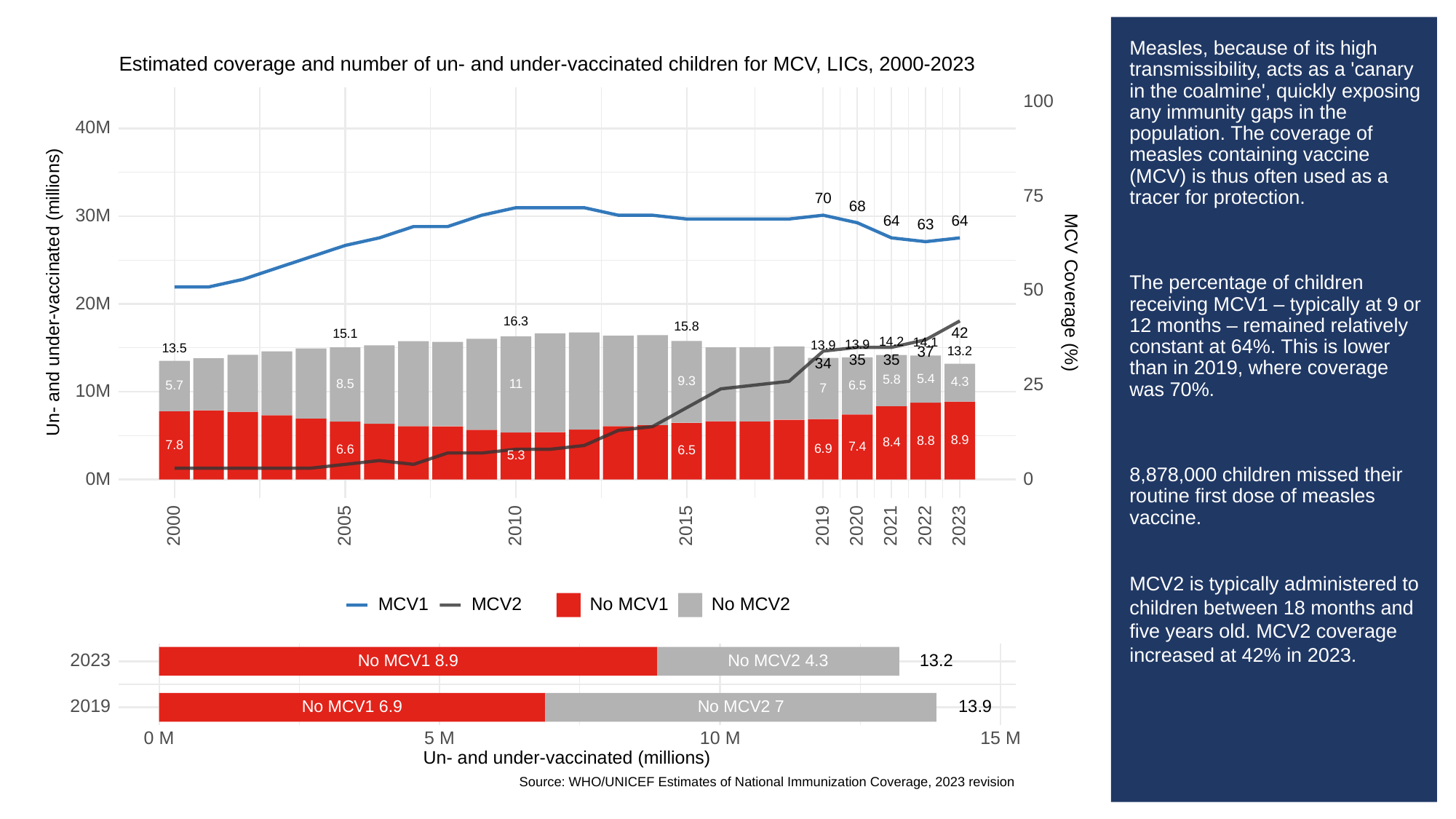

# Measles, because of its high transmissibility, acts as a 'canary in the coalmine', quickly exposing any immunity gaps in the population. The coverage of measles containing vaccine (MCV) is thus often used as a tracer for protection.

The percentage of children receiving MCV1 – typically at 9 or 12 months – remained relatively constant at 64%. This is lower than in 2019, where coverage was 70%.

8,878,000 children missed their routine first dose of measles vaccine.

MCV2 is typically administered to children between 18 months and five years old. MCV2 coverage increased at 42% in 2023.

Estimated coverage and number of un- and under-vaccinated children for MCV, LICs, 2000-2023

100
40M

75
70
68

30M
64
64

63

50
Un- and under-vaccinated (millions)
MCV Coverage (%)
20M

16.3

15.8
42
15.1

14.2
14.1

13.9

13.9

13.5

37

13.2

35
35

34

5.4
5.8
9.3
4.3
25
8.5
11
6.5
5.7
7
10M

8.9
8.8
8.4
7.8
7.4
6.9
6.6
6.5
5.3
0M
0

2023
2000
2005
2010
2015
2019
2020
2021
2022

MCV1
MCV2
No MCV1
No MCV2

2023
13.2
No MCV2 4.3
No MCV1 8.9

2019
13.9
No MCV1 6.9
No MCV2 7

0 M
10 M
15 M
5 M
Un- and under-vaccinated (millions)
Source: WHO/UNICEF Estimates of National Immunization Coverage, 2023 revision